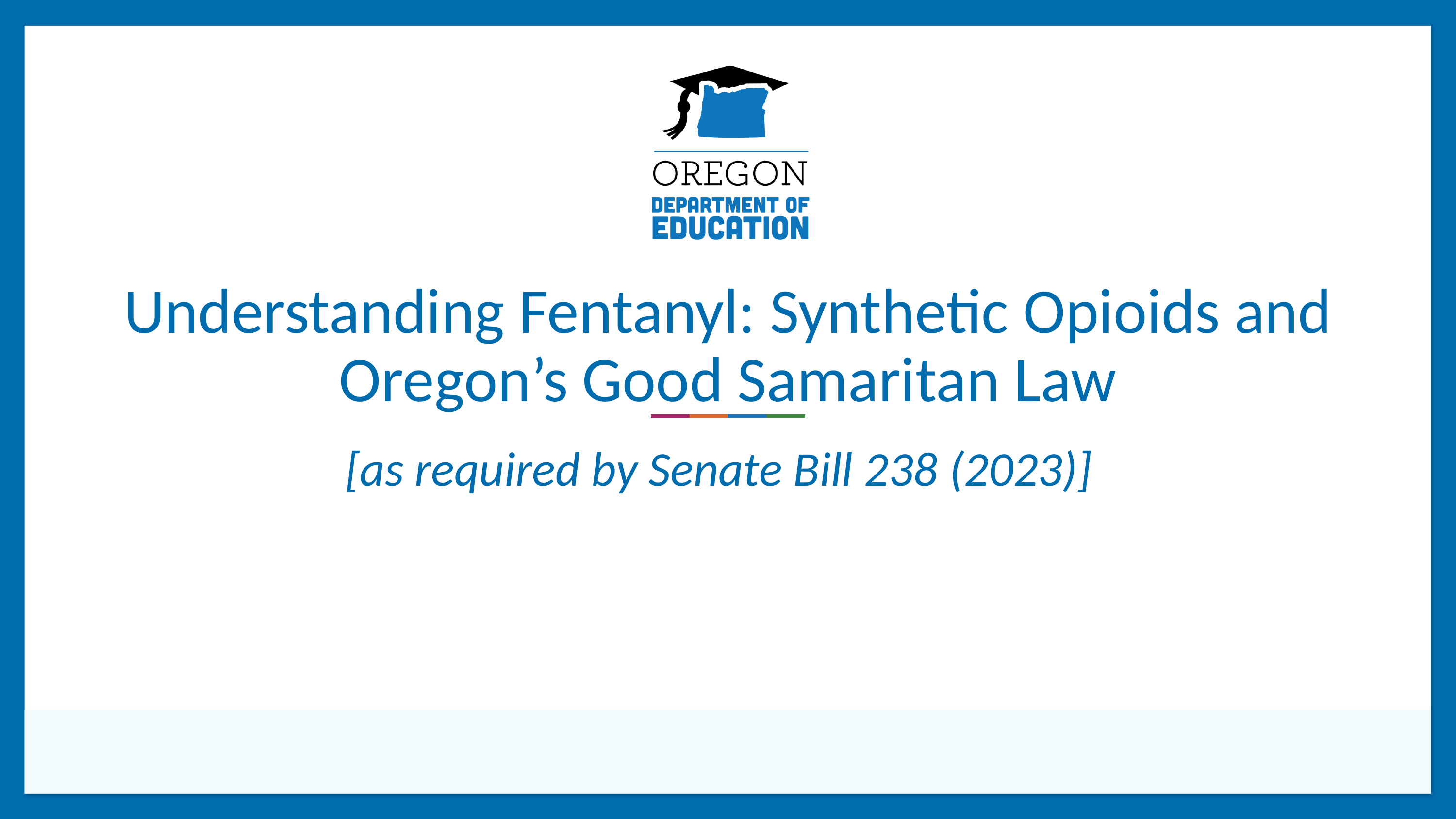

# Understanding Fentanyl: Synthetic Opioids and Oregon’s Good Samaritan Law
[as required by Senate Bill 238 (2023)]
1